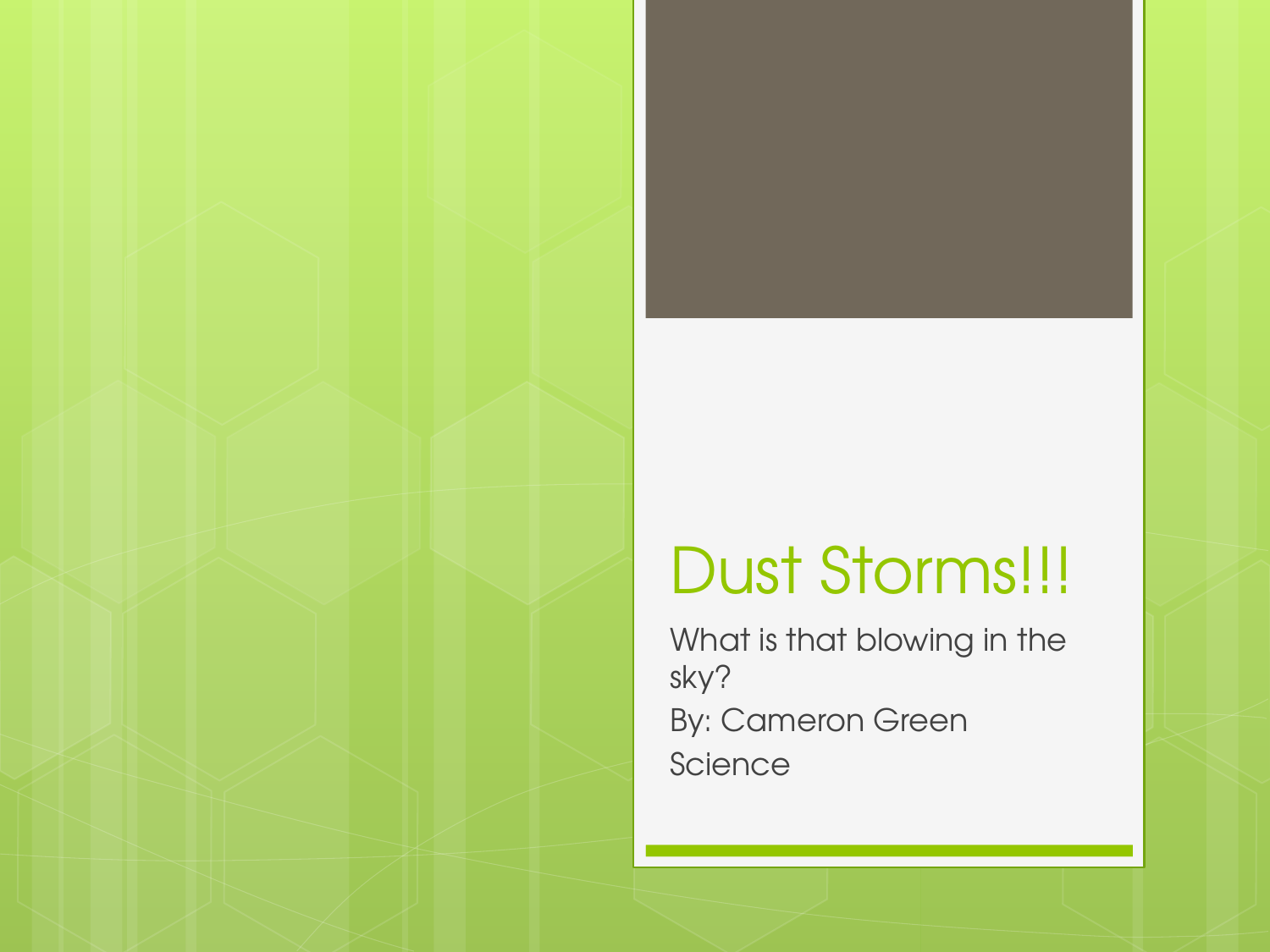

# Dust Storms!!!
What is that blowing in the sky?
By: Cameron Green
Science